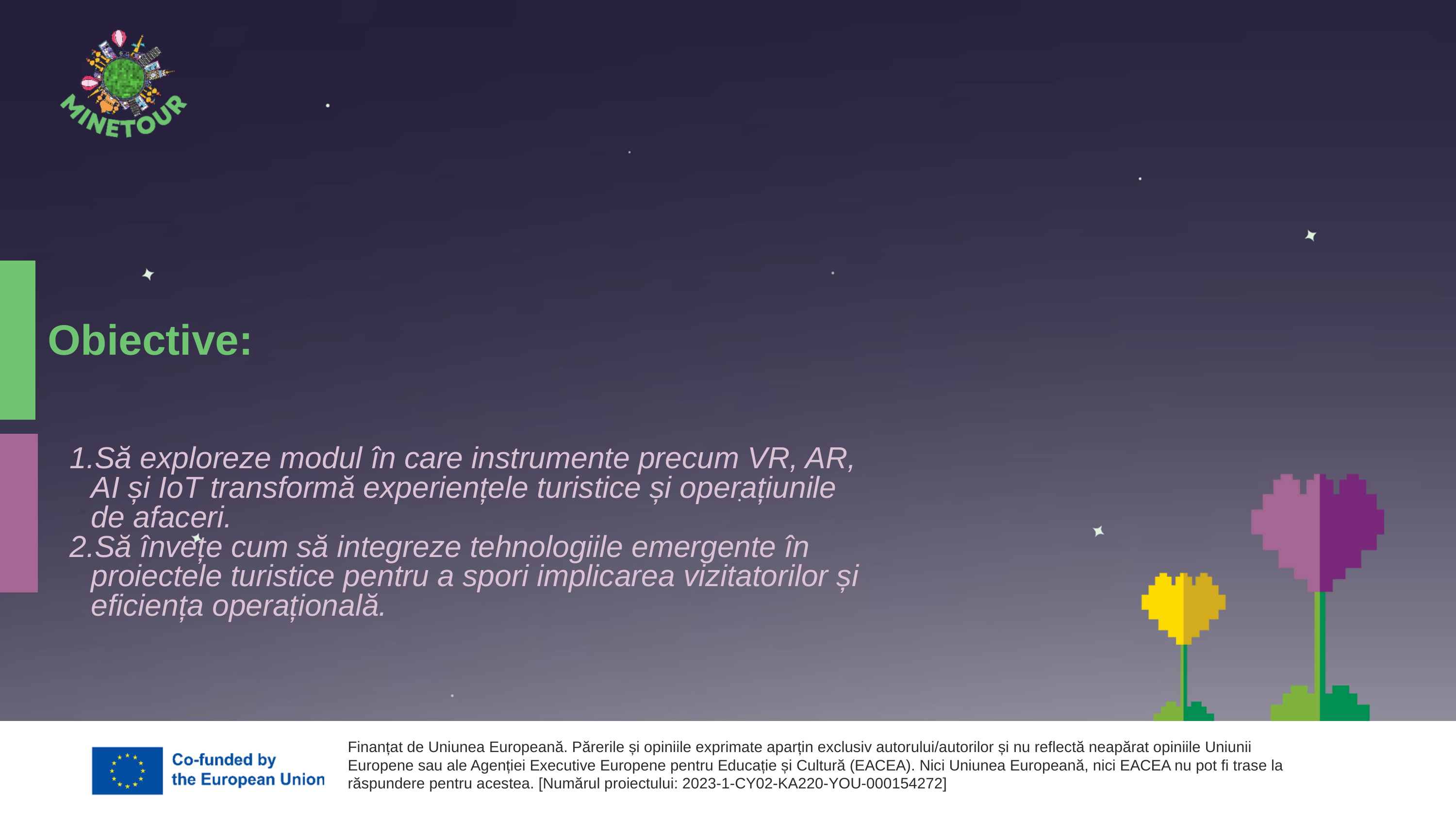

Obiective:

Să exploreze modul în care instrumente precum VR, AR, AI și IoT transformă experiențele turistice și operațiunile de afaceri.
Să învețe cum să integreze tehnologiile emergente în proiectele turistice pentru a spori implicarea vizitatorilor și eficiența operațională.

Finanțat de Uniunea Europeană. Părerile și opiniile exprimate aparțin exclusiv autorului/autorilor și nu reflectă neapărat opiniile Uniunii Europene sau ale Agenției Executive Europene pentru Educație și Cultură (EACEA). Nici Uniunea Europeană, nici EACEA nu pot fi trase la răspundere pentru acestea. [Numărul proiectului: 2023-1-CY02-KA220-YOU-000154272]